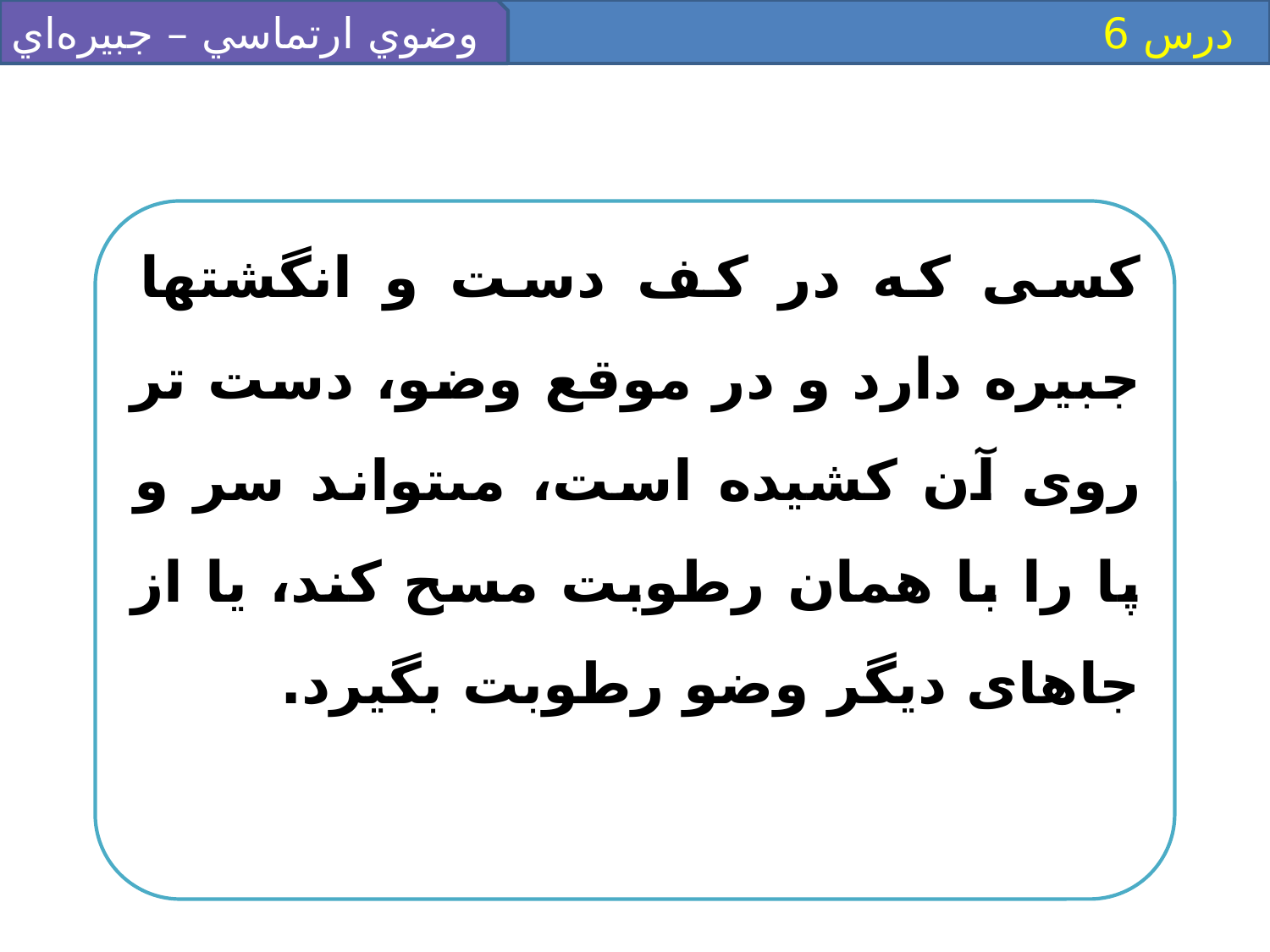

وضوي ارتماسي – جبيره‌اي
 درس 6

كسى كه در كف دست و انگشت‏ها جبيره دارد و در موقع وضو، دست تر روى آن كشيده است، مى‏تواند سر و پا را با همان رطوبت مسح كند، يا از جاهاى ديگر وضو رطوبت بگيرد.